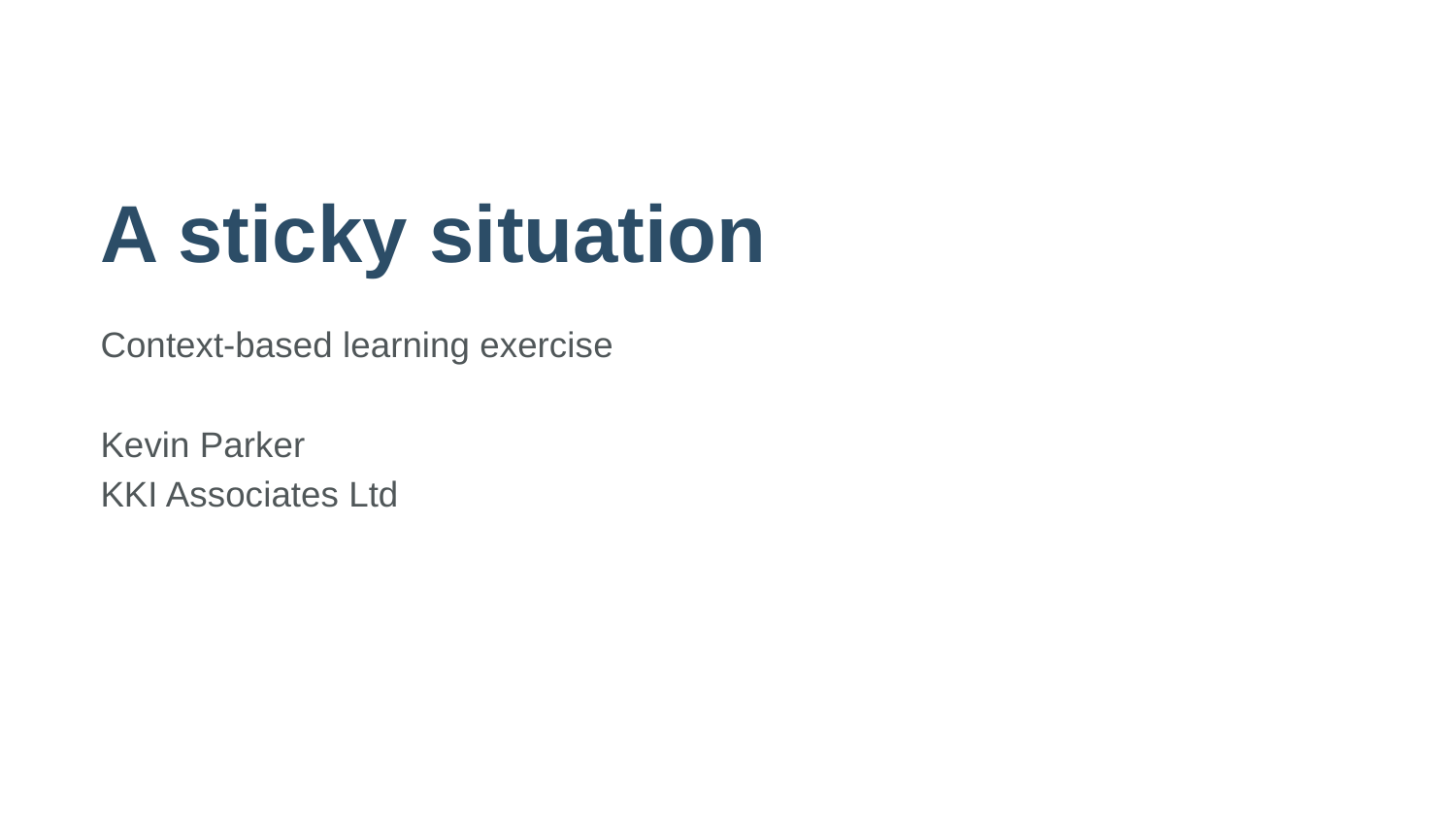

# A sticky situation
Context-based learning exercise

Kevin Parker
KKI Associates Ltd